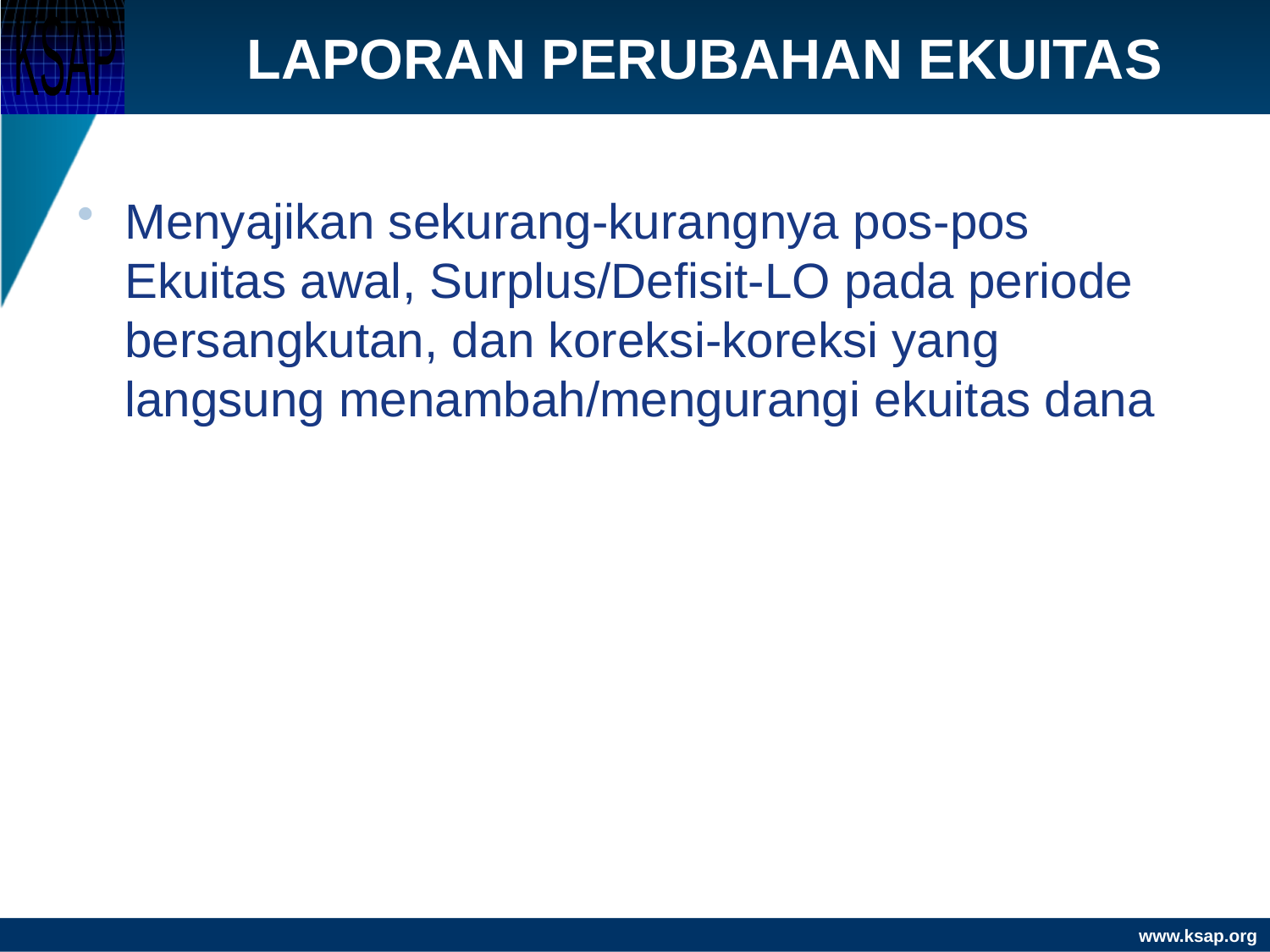

# LAPORAN PERUBAHAN EKUITAS
Menyajikan sekurang-kurangnya pos-pos Ekuitas awal, Surplus/Defisit-LO pada periode bersangkutan, dan koreksi-koreksi yang langsung menambah/mengurangi ekuitas dana
Page 17
www.ksap.org
13/12/2010